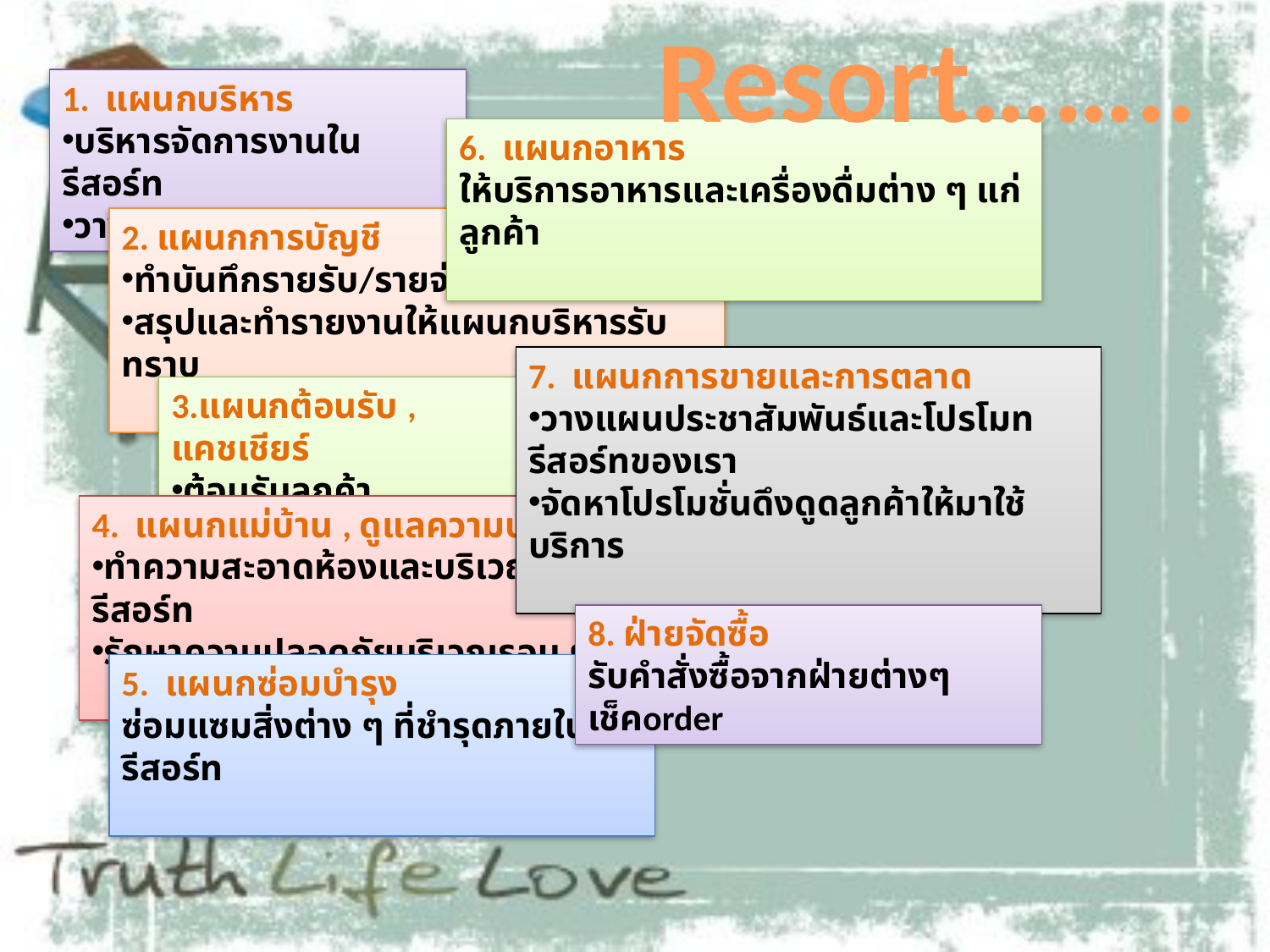

Resort……..
1.  แผนกบริหาร
บริหารจัดการงานในรีสอร์ท
วางแผนการปฏิบัติงาน
6.  แผนกอาหาร
ให้บริการอาหารและเครื่องดื่มต่าง ๆ แก่ลูกค้า

2. แผนกการบัญชี
ทำบันทึกรายรับ/รายจ่าย
สรุปและทำรายงานให้แผนกบริหารรับทราบ

7.  แผนกการขายและการตลาด
วางแผนประชาสัมพันธ์และโปรโมทรีสอร์ทของเรา
จัดหาโปรโมชั่นดึงดูดลูกค้าให้มาใช้บริการ

3.แผนกต้อนรับ , แคชเชียร์
ต้อนรับลูกค้า
จัดห้องพัก/เก็บค่าบริการ
4.  แผนกแม่บ้าน , ดูแลความปลอดภัย
ทำความสะอาดห้องและบริเวณทั้งหมดภายในรีสอร์ท
รักษาความปลอดภัยบริเวณรอบ ๆ รีสอร์ท

8. ฝ่ายจัดซื้อ
รับคำสั่งซื้อจากฝ่ายต่างๆ
เช็คorder
5.  แผนกซ่อมบำรุง
ซ่อมแซมสิ่งต่าง ๆ ที่ชำรุดภายในรีสอร์ท